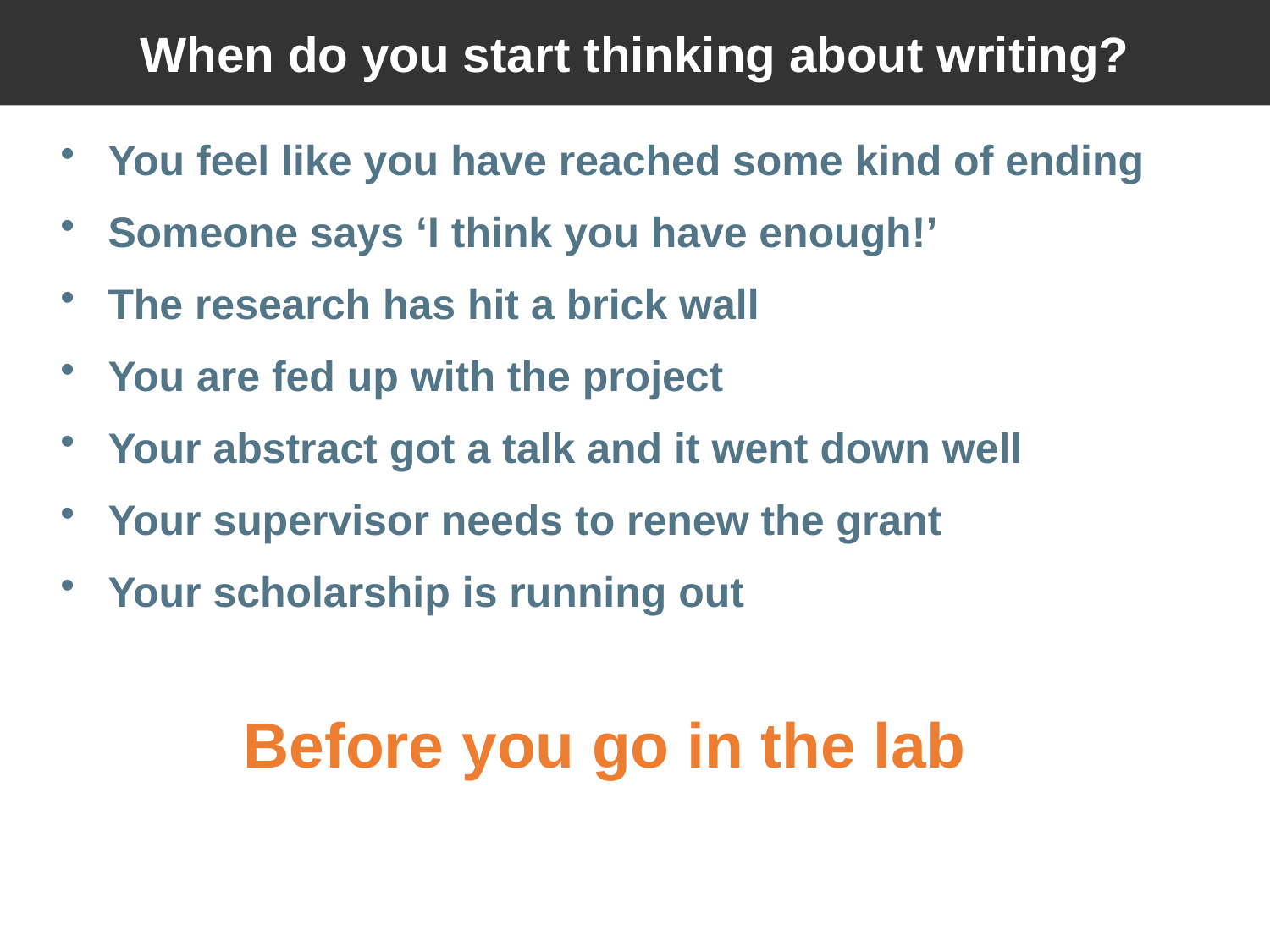

# When do you start thinking about writing?
You feel like you have reached some kind of ending
Someone says ‘I think you have enough!’
The research has hit a brick wall
You are fed up with the project
Your abstract got a talk and it went down well
Your supervisor needs to renew the grant
Your scholarship is running out

Before you go in the lab